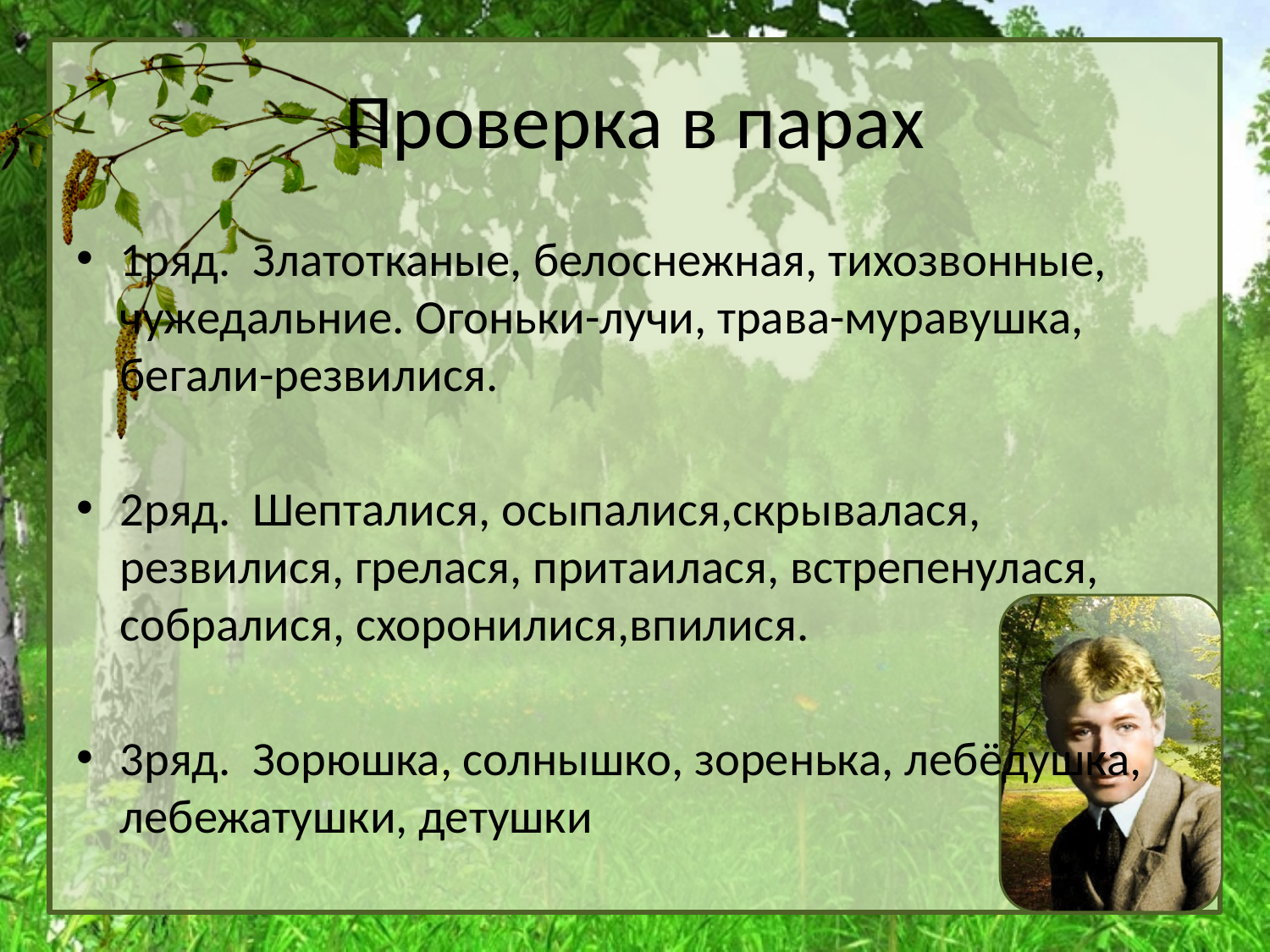

# Проверка в парах
1ряд.  Златотканые, белоснежная, тихозвонные, чужедальние. Огоньки-лучи, трава-муравушка, бегали-резвилися.

2ряд.  Шепталися, осыпалися,скрывалася, резвилися, грелася, притаилася, встрепенулася, собралися, схоронилися,впилися.

3ряд.  Зорюшка, солнышко, зоренька, лебёдушка, лебежатушки, детушки